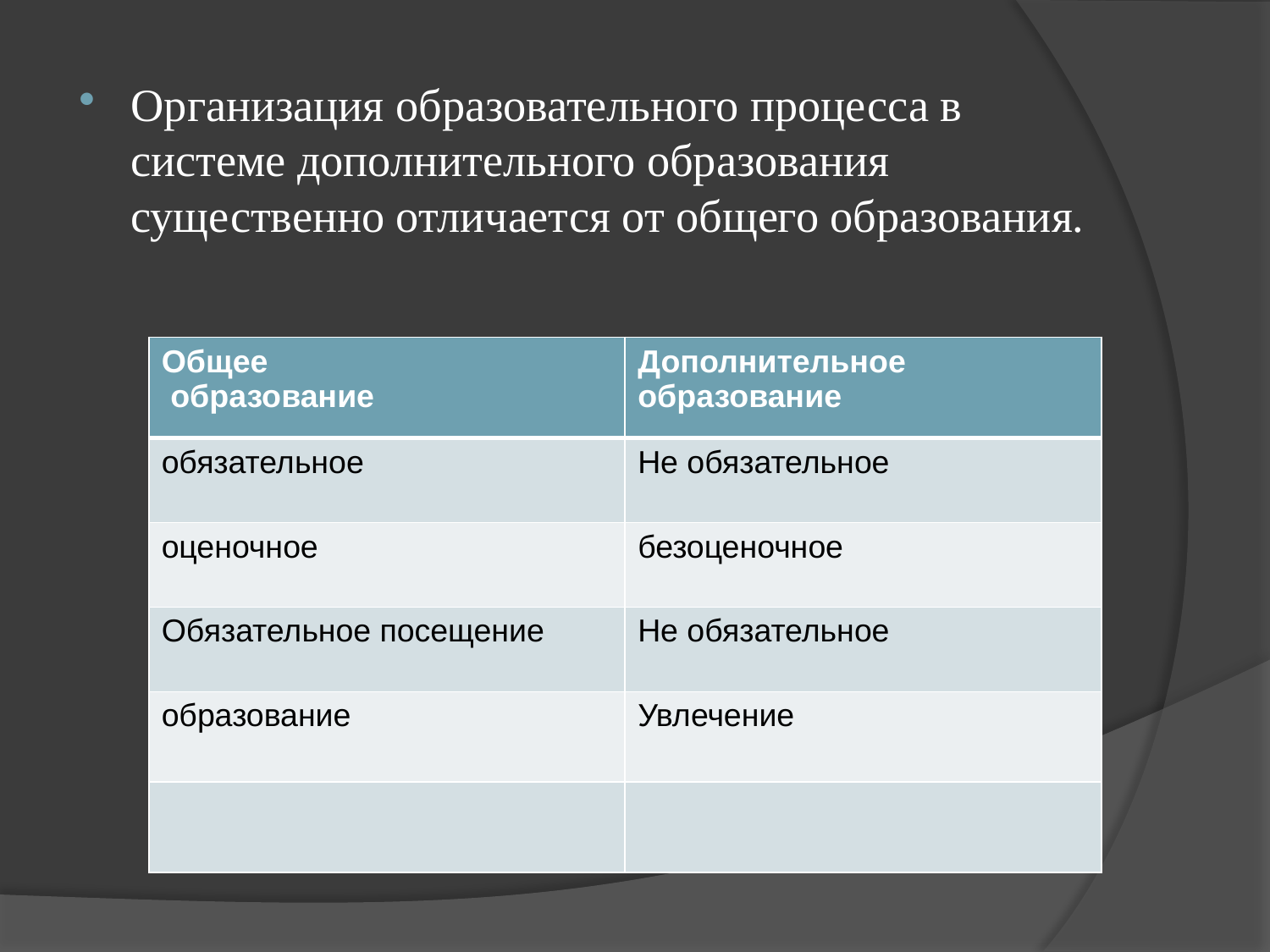

#
Организация образовательного процесса в системе дополнительного образования существенно отличается от общего образования.

| Общее образование | Дополнительное образование |
| --- | --- |
| обязательное | Не обязательное |
| оценочное | безоценочное |
| Обязательное посещение | Не обязательное |
| образование | Увлечение |
|  |  |